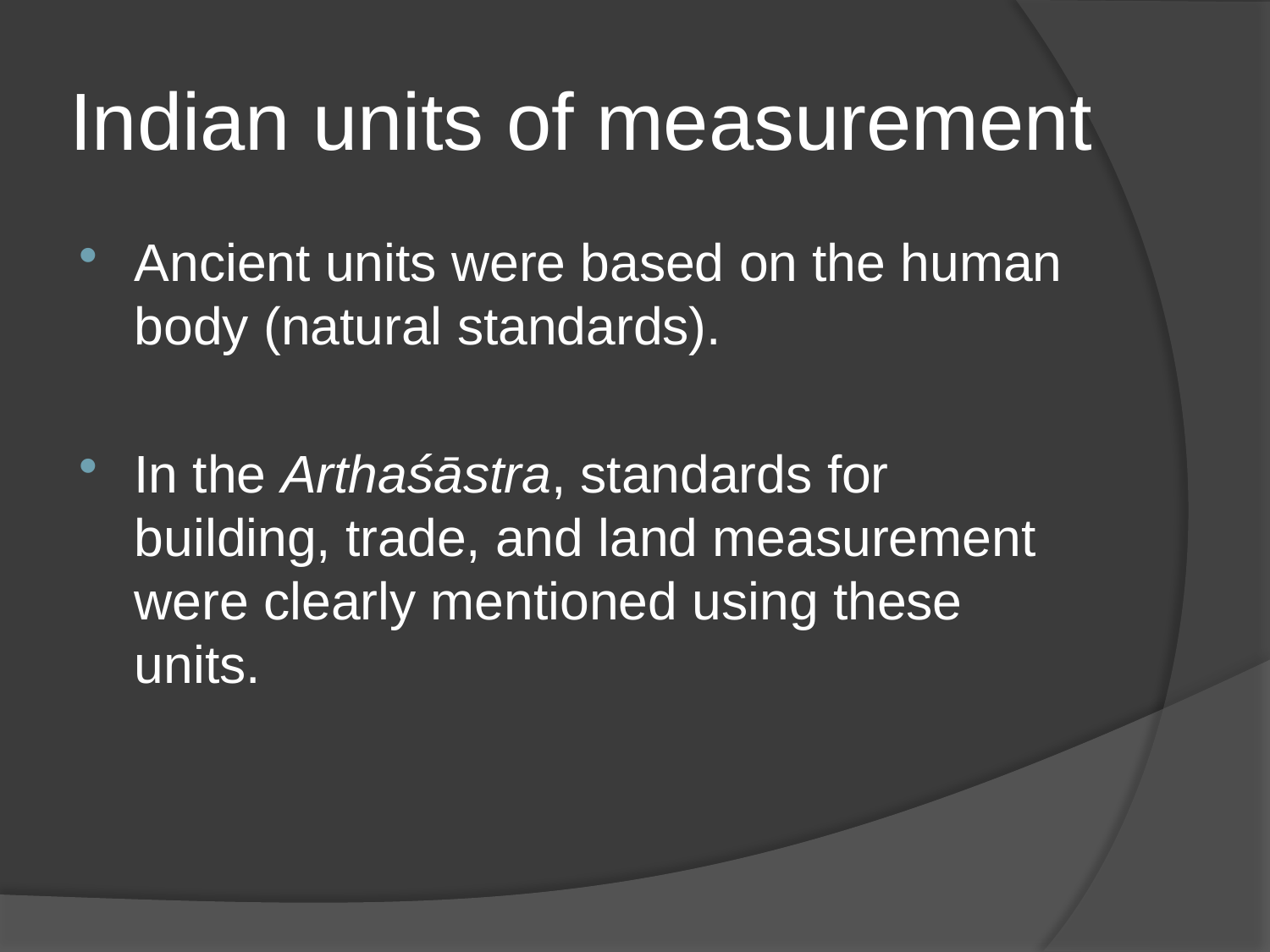

# Indian units of measurement
Ancient units were based on the human body (natural standards).

In the Arthaśāstra, standards for building, trade, and land measurement were clearly mentioned using these units.